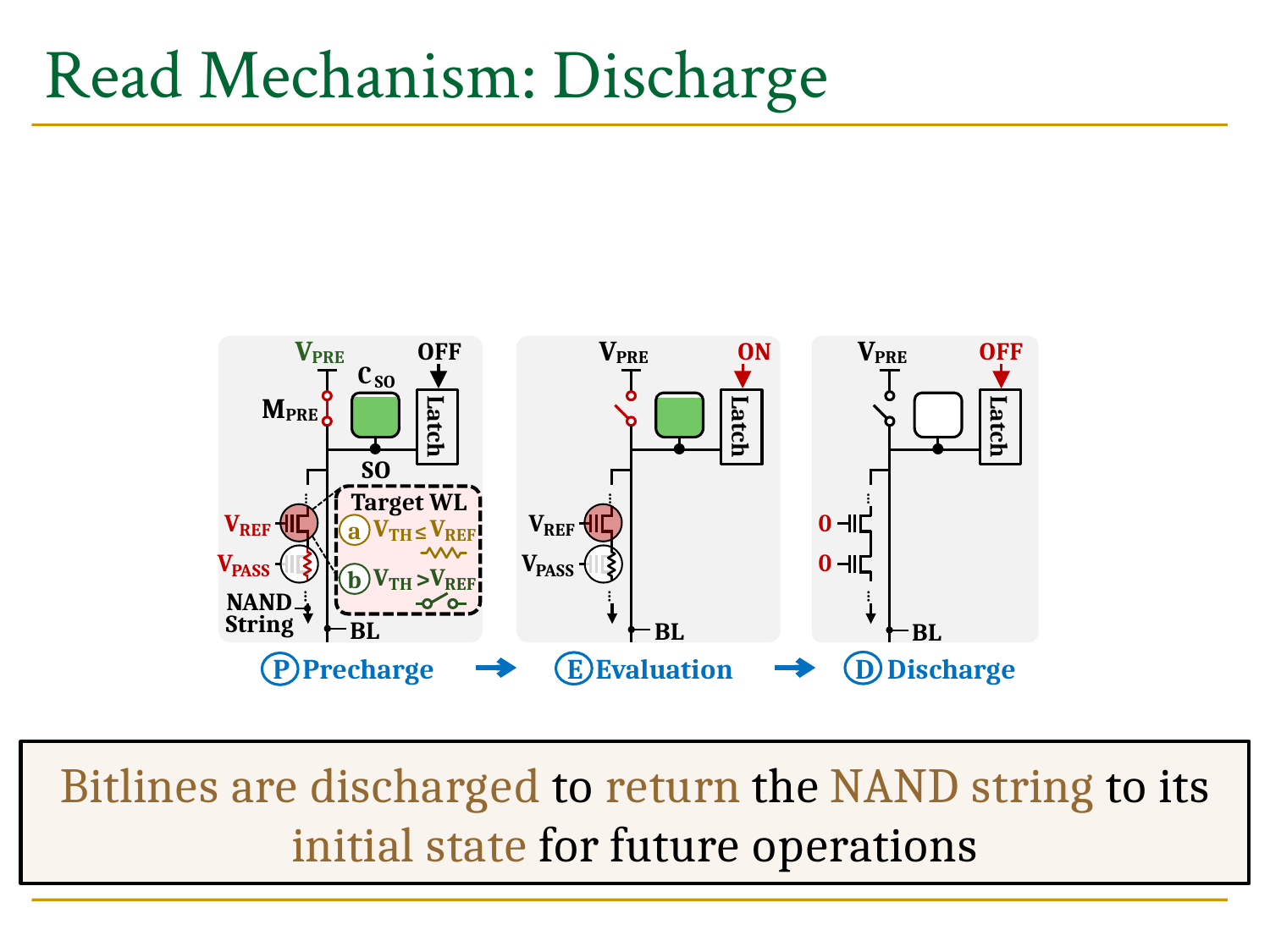

# Read Mechanism: Discharge

❹
V
PRE
V
PRE
OFF
ON

C
SO
M
PRE

Latch
Latch

SO
⋯
⋯
Target WL

≤
V
TH
V
REF
V
REF
V
REF
a

V
PASS
V
PASS
V
TH
V
REF
>
b
NAND
String
⋯
⋯

BL
BL
 P  Precharge
 E  Evaluation

V
PRE
OFF

Latch

⋯
0
0
⋯
BL
D  Discharge

Bitlines are discharged to return the NAND string to its initial state for future operations